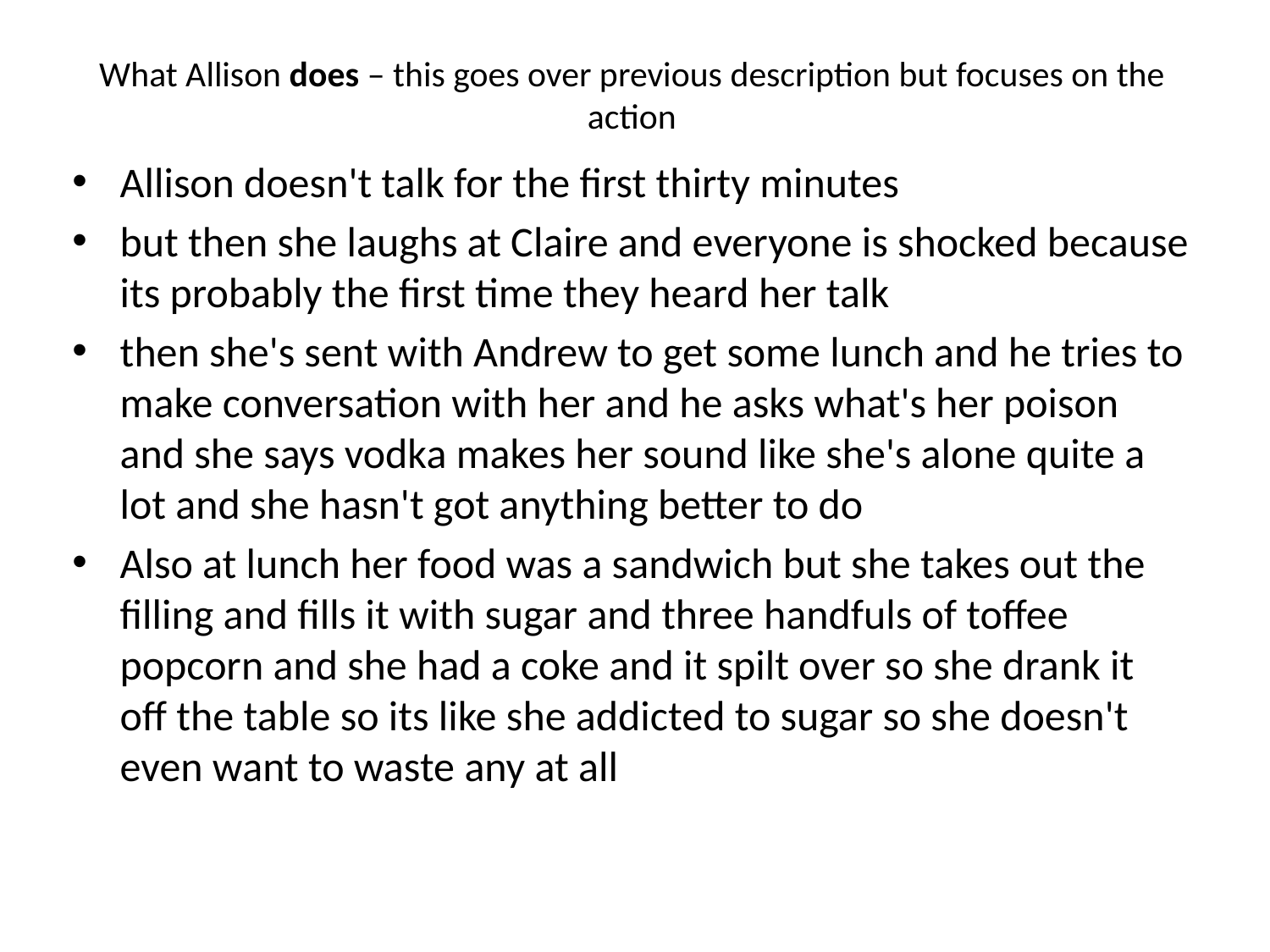

# What Allison does – this goes over previous description but focuses on the action
Allison doesn't talk for the first thirty minutes
but then she laughs at Claire and everyone is shocked because its probably the first time they heard her talk
then she's sent with Andrew to get some lunch and he tries to make conversation with her and he asks what's her poison and she says vodka makes her sound like she's alone quite a lot and she hasn't got anything better to do
Also at lunch her food was a sandwich but she takes out the filling and fills it with sugar and three handfuls of toffee popcorn and she had a coke and it spilt over so she drank it off the table so its like she addicted to sugar so she doesn't even want to waste any at all